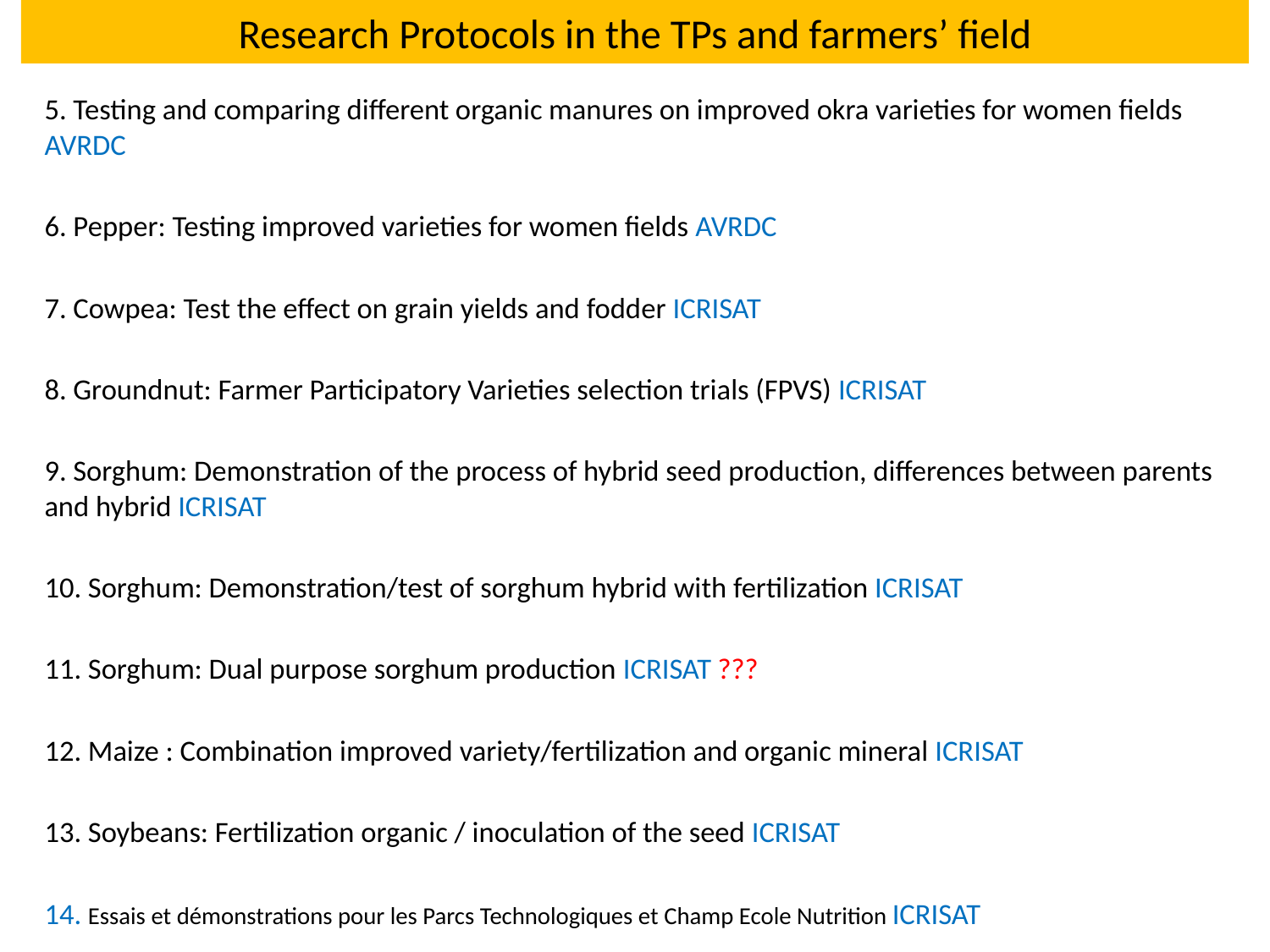

# Research Protocols in the TPs and farmers’ field
5. Testing and comparing different organic manures on improved okra varieties for women fields AVRDC

6. Pepper: Testing improved varieties for women fields AVRDC

7. Cowpea: Test the effect on grain yields and fodder ICRISAT

8. Groundnut: Farmer Participatory Varieties selection trials (FPVS) ICRISAT

9. Sorghum: Demonstration of the process of hybrid seed production, differences between parents and hybrid ICRISAT

10. Sorghum: Demonstration/test of sorghum hybrid with fertilization ICRISAT

11. Sorghum: Dual purpose sorghum production ICRISAT ???

12. Maize : Combination improved variety/fertilization and organic mineral ICRISAT

13. Soybeans: Fertilization organic / inoculation of the seed ICRISAT

14. Essais et démonstrations pour les Parcs Technologiques et Champ Ecole Nutrition ICRISAT